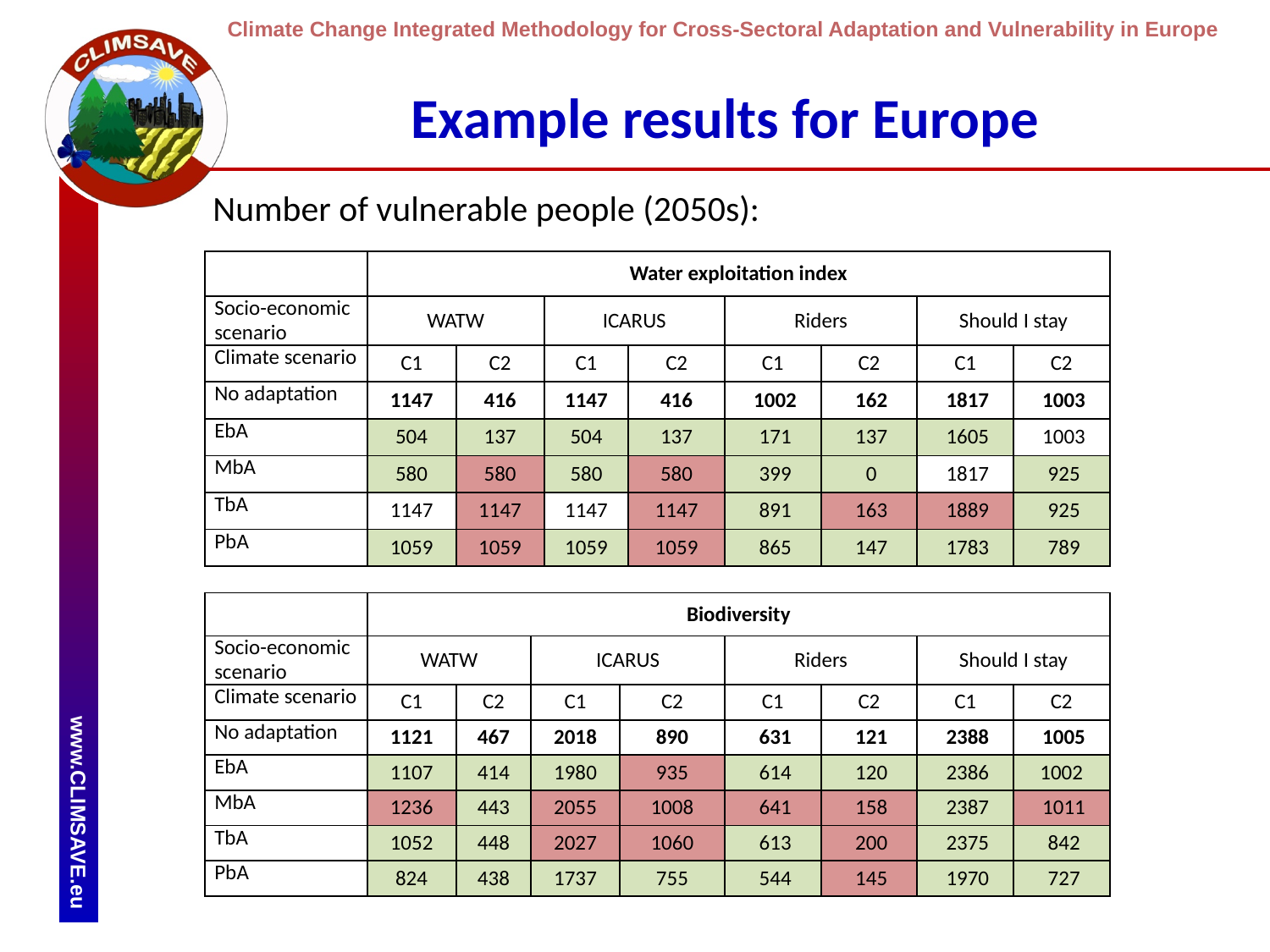

# Example results for Europe
Number of vulnerable people (2050s):
|  | Water exploitation index |  |  |  |  |  |  |  |
| --- | --- | --- | --- | --- | --- | --- | --- | --- |
| Socio-economic scenario | WATW |  | ICARUS |  | Riders |  | Should I stay |  |
| Climate scenario | C1 | C2 | C1 | C2 | C1 | C2 | C1 | C2 |
| No adaptation | 1147 | 416 | 1147 | 416 | 1002 | 162 | 1817 | 1003 |
| EbA | 504 | 137 | 504 | 137 | 171 | 137 | 1605 | 1003 |
| MbA | 580 | 580 | 580 | 580 | 399 | 0 | 1817 | 925 |
| TbA | 1147 | 1147 | 1147 | 1147 | 891 | 163 | 1889 | 925 |
| PbA | 1059 | 1059 | 1059 | 1059 | 865 | 147 | 1783 | 789 |
|  | Biodiversity |  |  |  |  |  |  |  |
| --- | --- | --- | --- | --- | --- | --- | --- | --- |
| Socio-economic scenario | WATW |  | ICARUS |  | Riders |  | Should I stay |  |
| Climate scenario | C1 | C2 | C1 | C2 | C1 | C2 | C1 | C2 |
| No adaptation | 1121 | 467 | 2018 | 890 | 631 | 121 | 2388 | 1005 |
| EbA | 1107 | 414 | 1980 | 935 | 614 | 120 | 2386 | 1002 |
| MbA | 1236 | 443 | 2055 | 1008 | 641 | 158 | 2387 | 1011 |
| TbA | 1052 | 448 | 2027 | 1060 | 613 | 200 | 2375 | 842 |
| PbA | 824 | 438 | 1737 | 755 | 544 | 145 | 1970 | 727 |